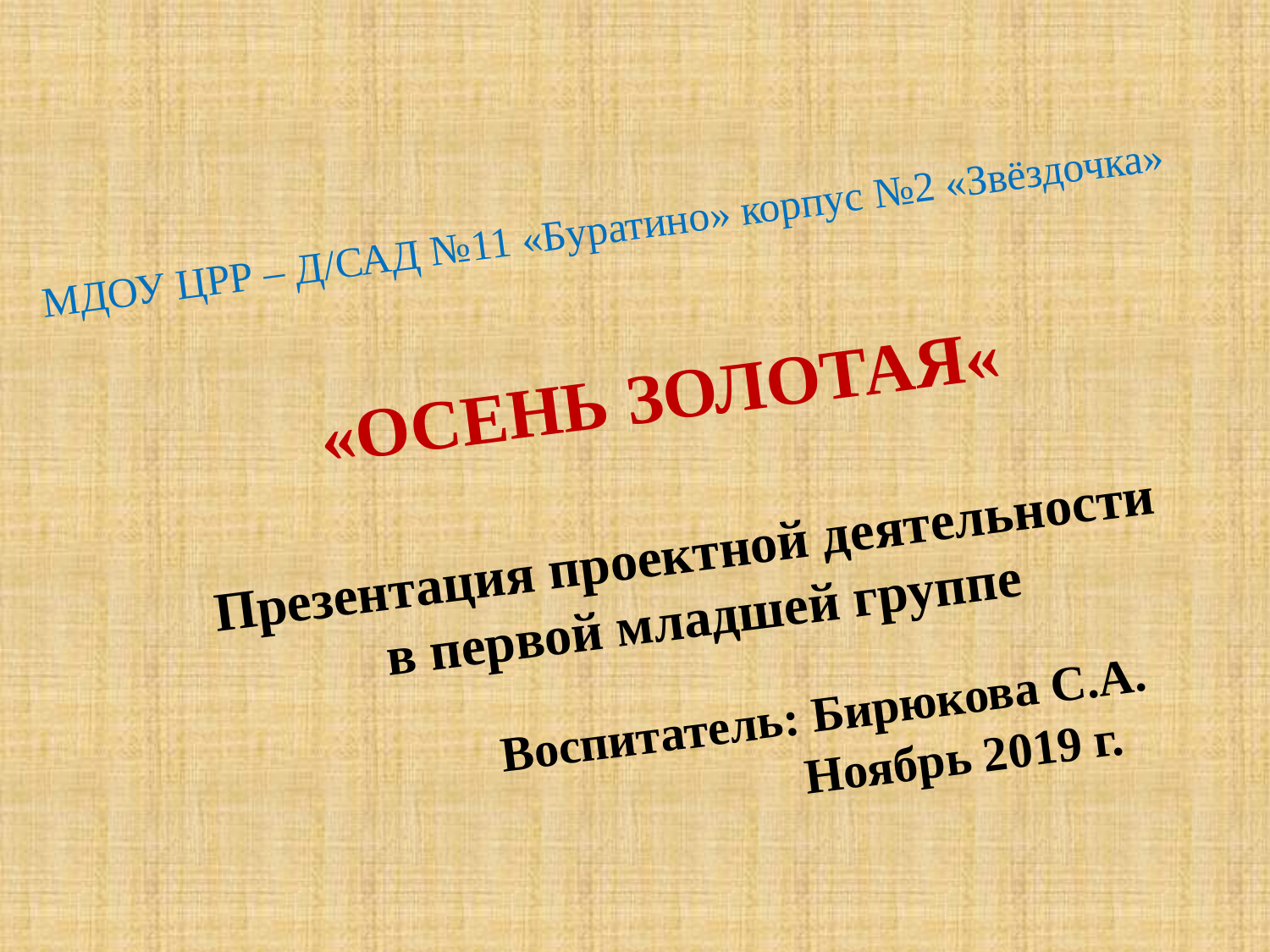

МДОУ ЦРР – Д/САД №11 «Буратино» корпус №2 «Звёздочка»
# «Осень золотая« Презентация проектной деятельности в первой младшей группе Воспитатель: Бирюкова С.А. Ноябрь 2019 г.